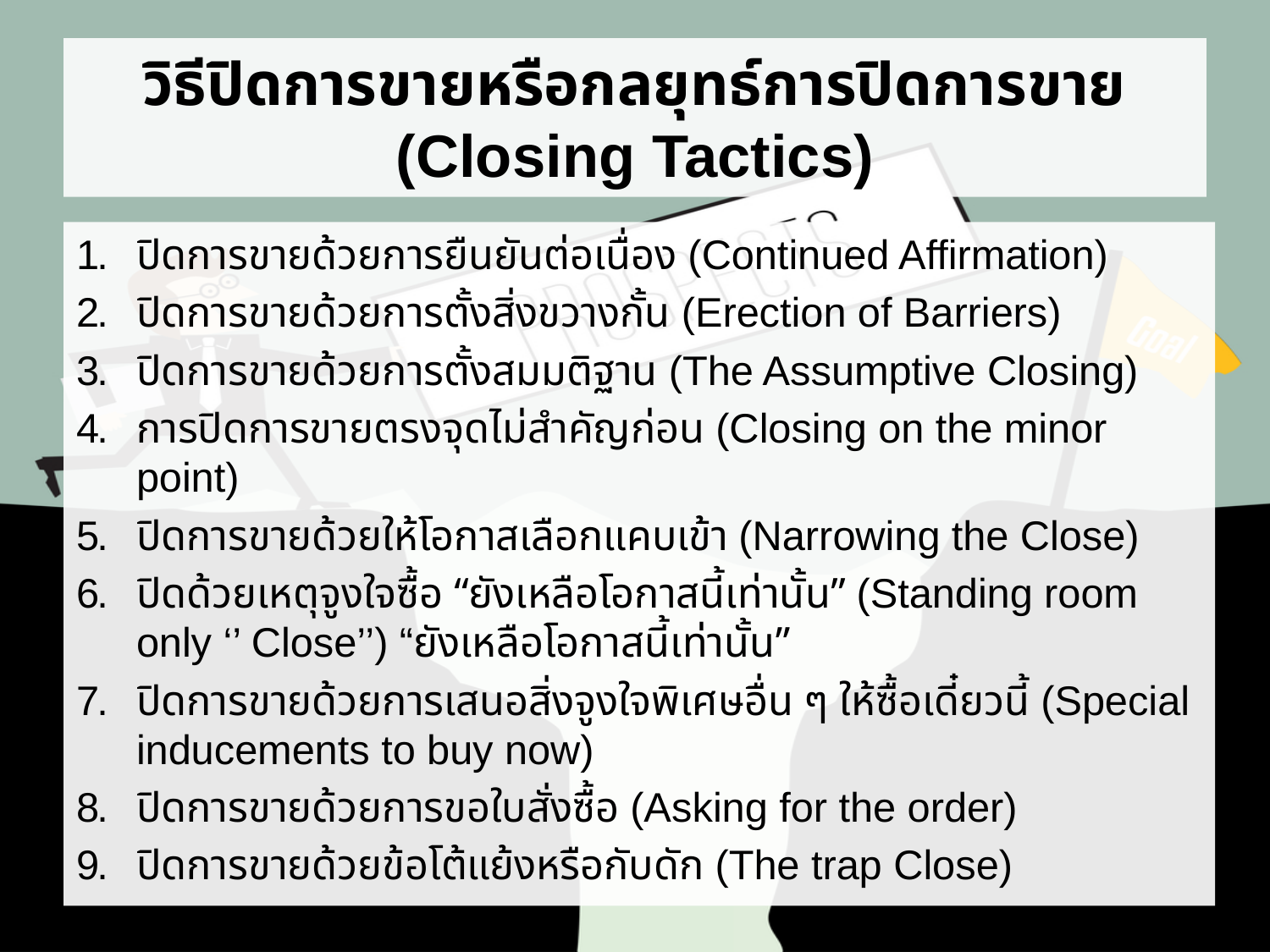

# วิธีปิดการขายหรือกลยุทธ์การปิดการขาย (Closing Tactics)
ปิดการขายด้วยการยืนยันต่อเนื่อง (Continued Affirmation)
ปิดการขายด้วยการตั้งสิ่งขวางกั้น (Erection of Barriers)
ปิดการขายด้วยการตั้งสมมติฐาน (The Assumptive Closing)
การปิดการขายตรงจุดไม่สำคัญก่อน (Closing on the minor point)
ปิดการขายด้วยให้โอกาสเลือกแคบเข้า (Narrowing the Close)
ปิดด้วยเหตุจูงใจซื้อ “ยังเหลือโอกาสนี้เท่านั้น” (Standing room only ‘’ Close’’) “ยังเหลือโอกาสนี้เท่านั้น”
ปิดการขายด้วยการเสนอสิ่งจูงใจพิเศษอื่น ๆ ให้ซื้อเดี๋ยวนี้ (Special inducements to buy now)
ปิดการขายด้วยการขอใบสั่งซื้อ (Asking for the order)
ปิดการขายด้วยข้อโต้แย้งหรือกับดัก (The trap Close)